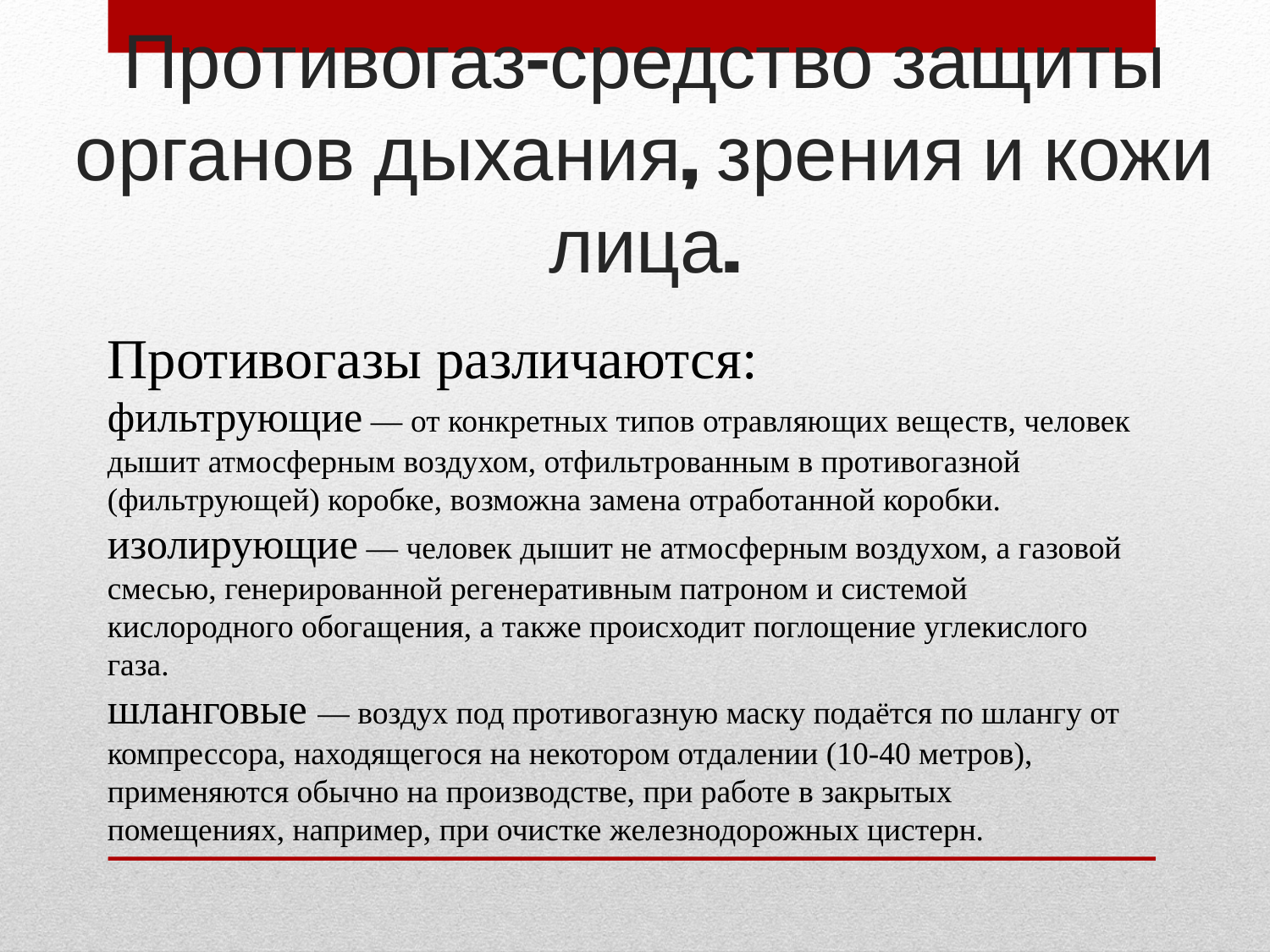

# Противогаз-средство защиты органов дыхания, зрения и кожи лица.
Противогазы различаются:
фильтрующие — от конкретных типов отравляющих веществ, человек дышит атмосферным воздухом, отфильтрованным в противогазной (фильтрующей) коробке, возможна замена отработанной коробки.
изолирующие — человек дышит не атмосферным воздухом, а газовой смесью, генерированной регенеративным патроном и системой кислородного обогащения, а также происходит поглощение углекислого газа.
шланговые — воздух под противогазную маску подаётся по шлангу от компрессора, находящегося на некотором отдалении (10-40 метров), применяются обычно на производстве, при работе в закрытых помещениях, например, при очистке железнодорожных цистерн.